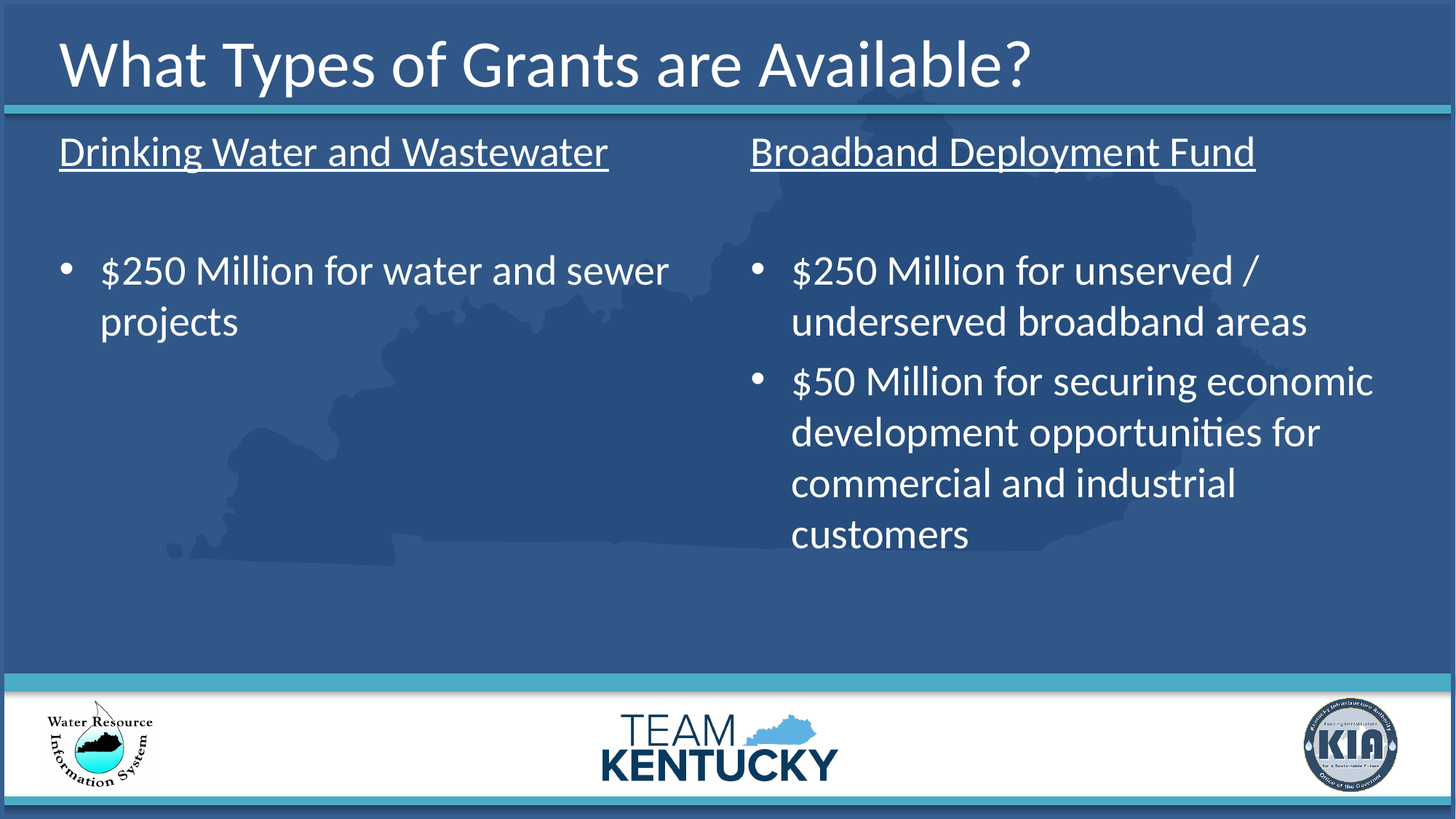

# What Types of Grants are Available?
Drinking Water and Wastewater

$250 Million for water and sewer projects
Broadband Deployment Fund

$250 Million for unserved / underserved broadband areas
$50 Million for securing economic development opportunities for commercial and industrial customers